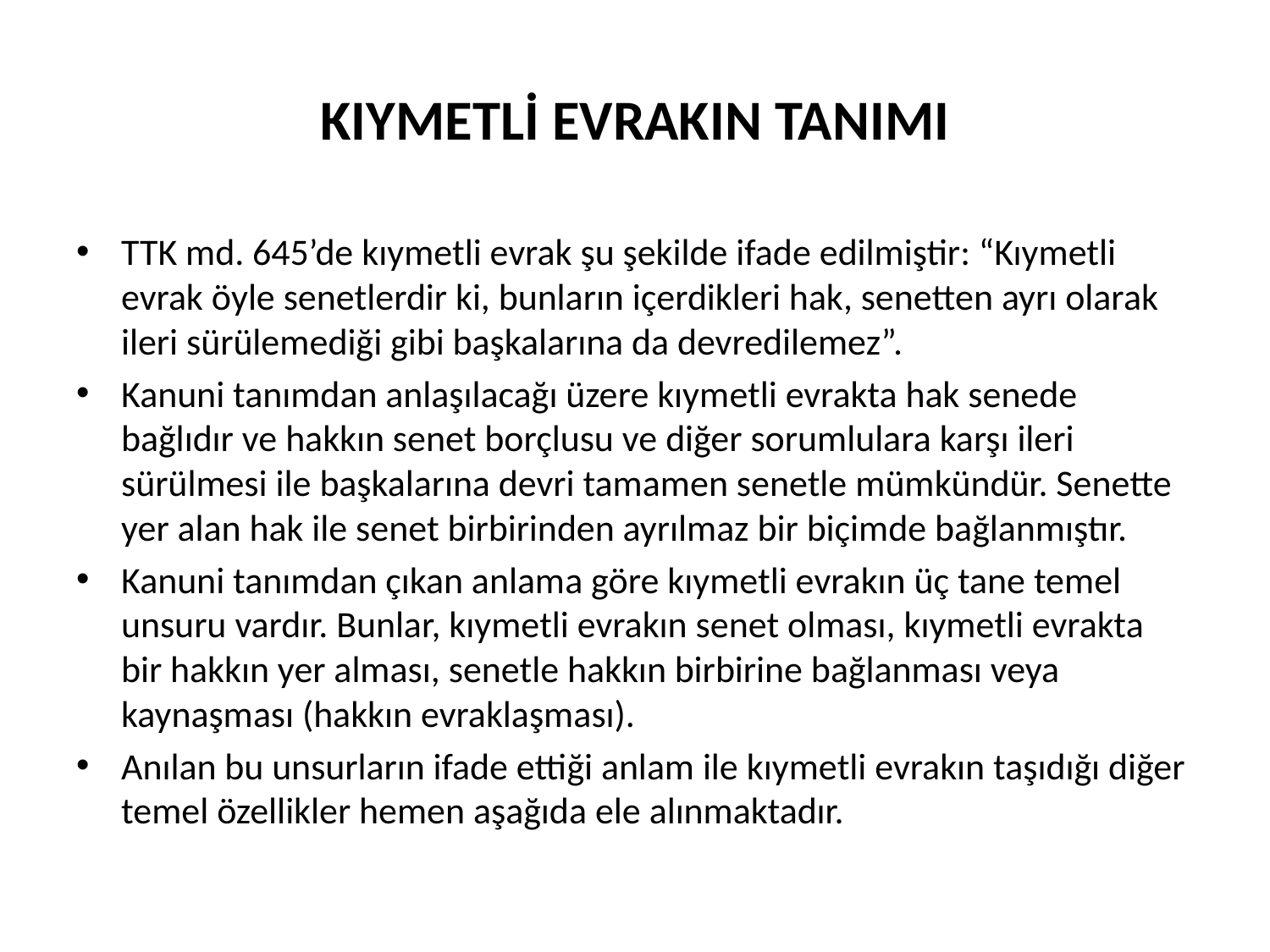

# KIYMETLİ EVRAKIN TANIMI
TTK md. 645’de kıymetli evrak şu şekilde ifade edilmiştir: “Kıymetli evrak öyle senetlerdir ki, bunların içerdikleri hak, senetten ayrı olarak ileri sürülemediği gibi başkalarına da devredilemez”.
Kanuni tanımdan anlaşılacağı üzere kıymetli evrakta hak senede bağlıdır ve hakkın senet borçlusu ve diğer sorumlulara karşı ileri sürülmesi ile başkalarına devri tamamen senetle mümkündür. Senette yer alan hak ile senet birbirinden ayrılmaz bir biçimde bağlanmıştır.
Kanuni tanımdan çıkan anlama göre kıymetli evrakın üç tane temel unsuru vardır. Bunlar, kıymetli evrakın senet olması, kıymetli evrakta bir hakkın yer alması, senetle hakkın birbirine bağlanması veya kaynaşması (hakkın evraklaşması).
Anılan bu unsurların ifade ettiği anlam ile kıymetli evrakın taşıdığı diğer temel özellikler hemen aşağıda ele alınmaktadır.